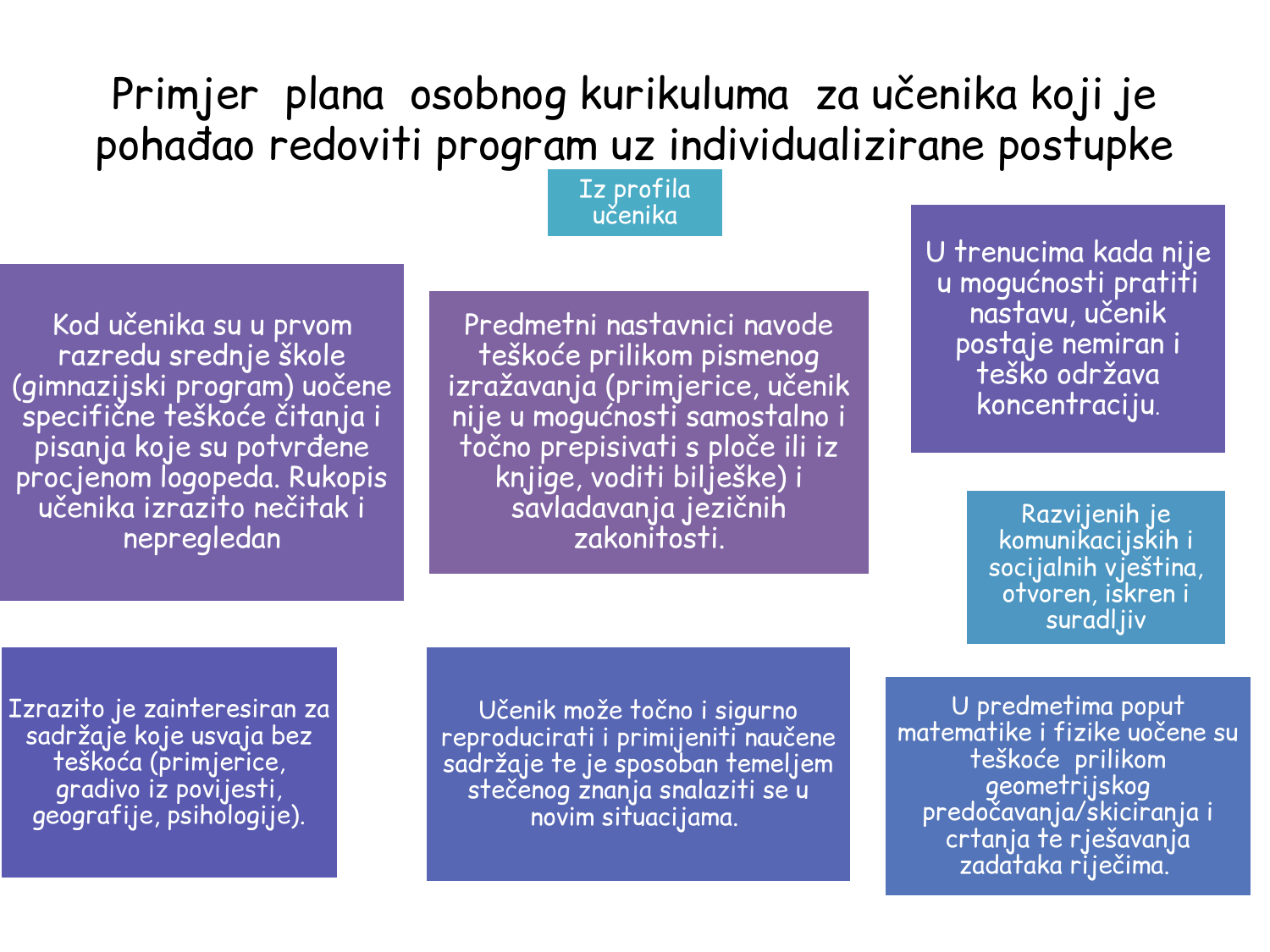

# Primjer  plana  osobnog kurikuluma  za učenika koji je pohađao redoviti program uz individualizirane postupke

Iz profila učenika

U trenucima kada nije u mogućnosti pratiti nastavu, učenik postaje nemiran i teško održava koncentraciju.

Kod učenika su u prvom razredu srednje škole (gimnazijski program) uočene specifične teškoće čitanja i pisanja koje su potvrđene procjenom logopeda. Rukopis učenika izrazito nečitak i nepregledan

Predmetni nastavnici navode teškoće prilikom pismenog izražavanja (primjerice, učenik nije u mogućnosti samostalno i točno prepisivati s ploče ili iz knjige, voditi bilješke) i savladavanja jezičnih zakonitosti.

Razvijenih je komunikacijskih i socijalnih vještina, otvoren, iskren i suradljiv

Izrazito je zainteresiran za sadržaje koje usvaja bez teškoća (primjerice, gradivo iz povijesti, geografije, psihologije).

Učenik može točno i sigurno reproducirati i primijeniti naučene sadržaje te je sposoban temeljem stečenog znanja snalaziti se u novim situacijama.

U predmetima poput matematike i fizike uočene su teškoće  prilikom geometrijskog predočavanja/skiciranja i crtanja te rješavanja zadataka riječima.